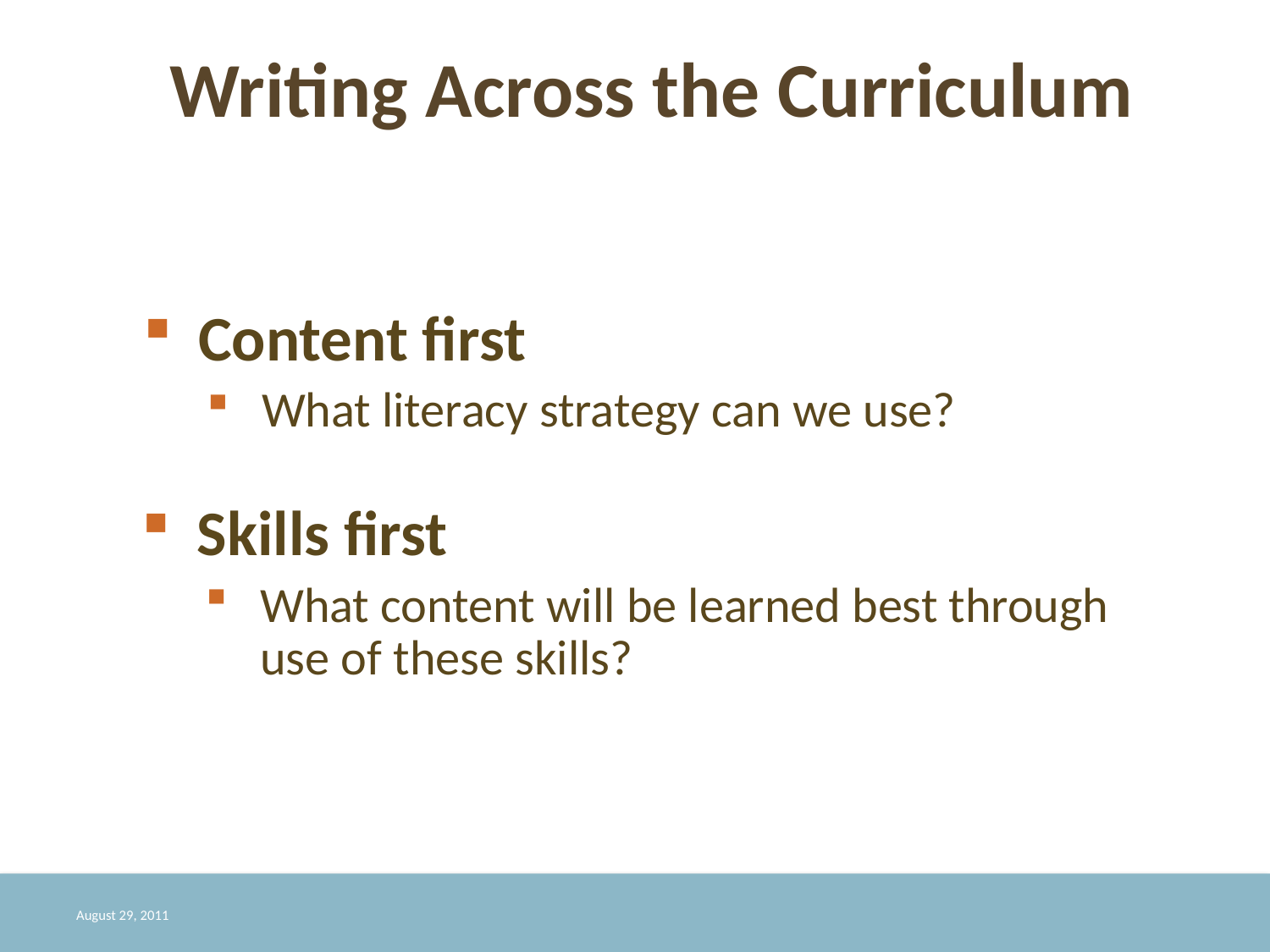

# Writing Across the Curriculum
Content first
What literacy strategy can we use?
Skills first
What content will be learned best through use of these skills?
August 29, 2011